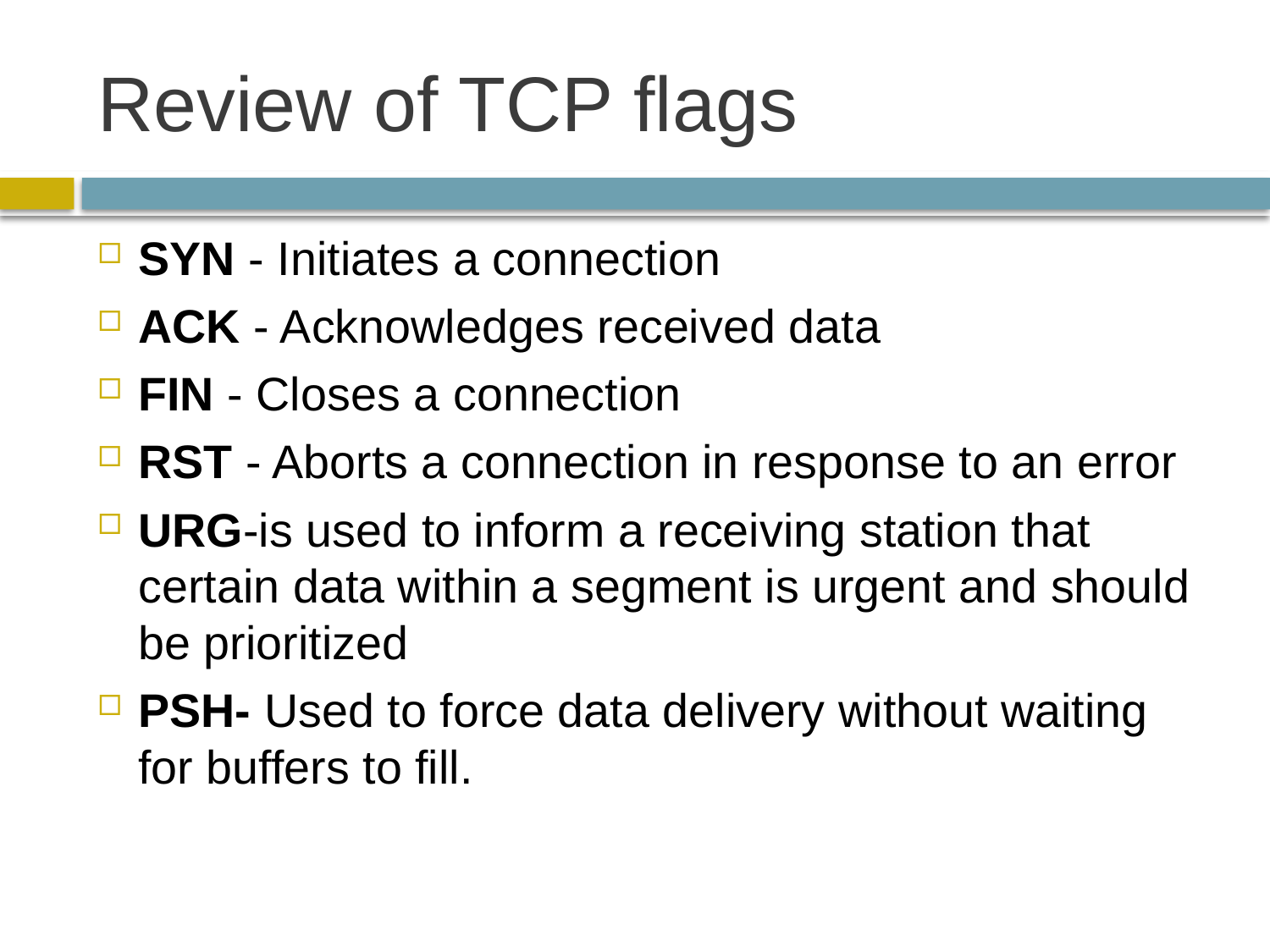

# Review of TCP flags
SYN - Initiates a connection
ACK - Acknowledges received data
FIN - Closes a connection
RST - Aborts a connection in response to an error
URG-is used to inform a receiving station that certain data within a segment is urgent and should be prioritized
PSH- Used to force data delivery without waiting for buffers to fill.